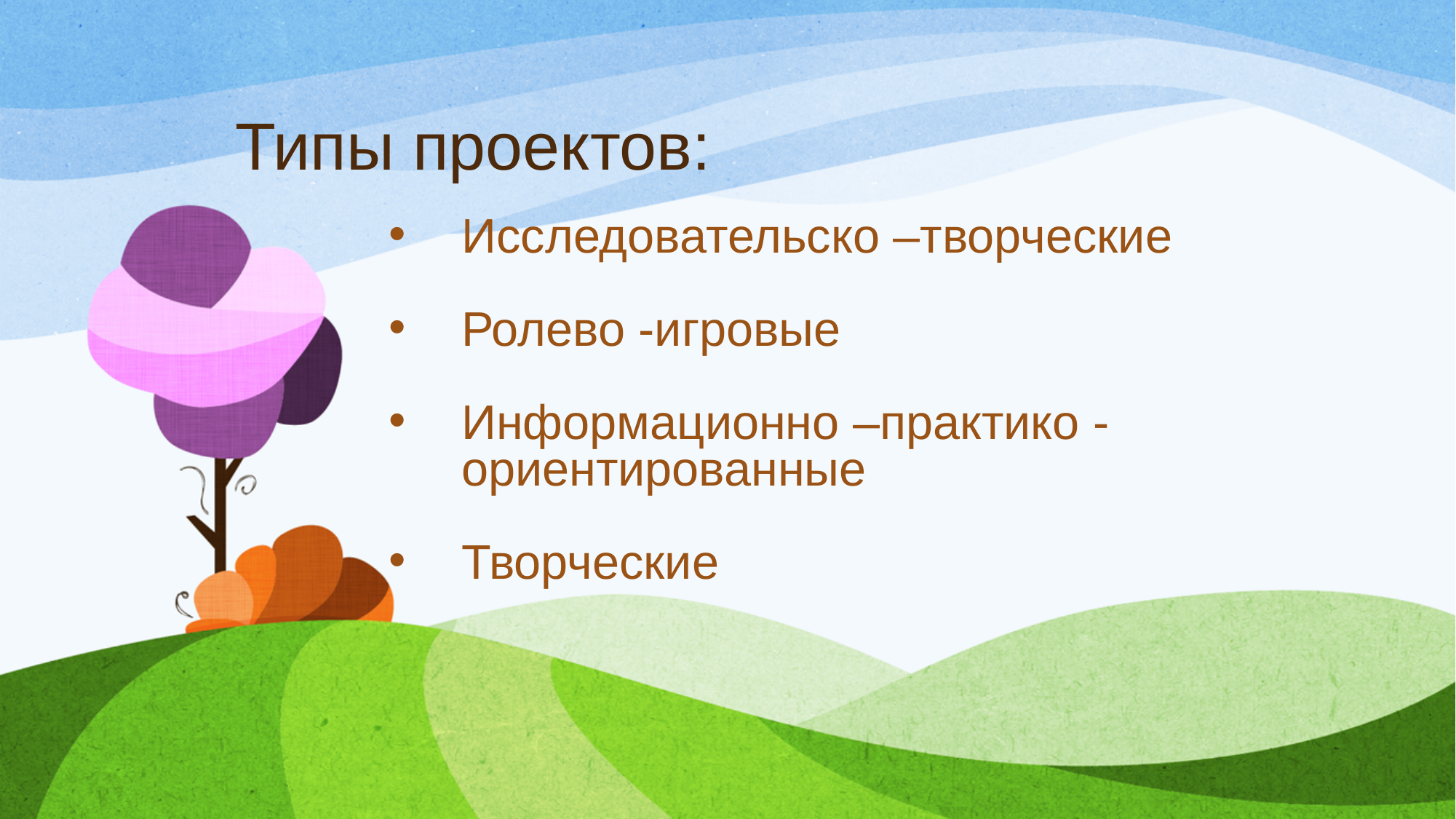

# Типы проектов:
Исследовательско –творческие

Ролево -игровые

Информационно –практико -ориентированные

Творческие